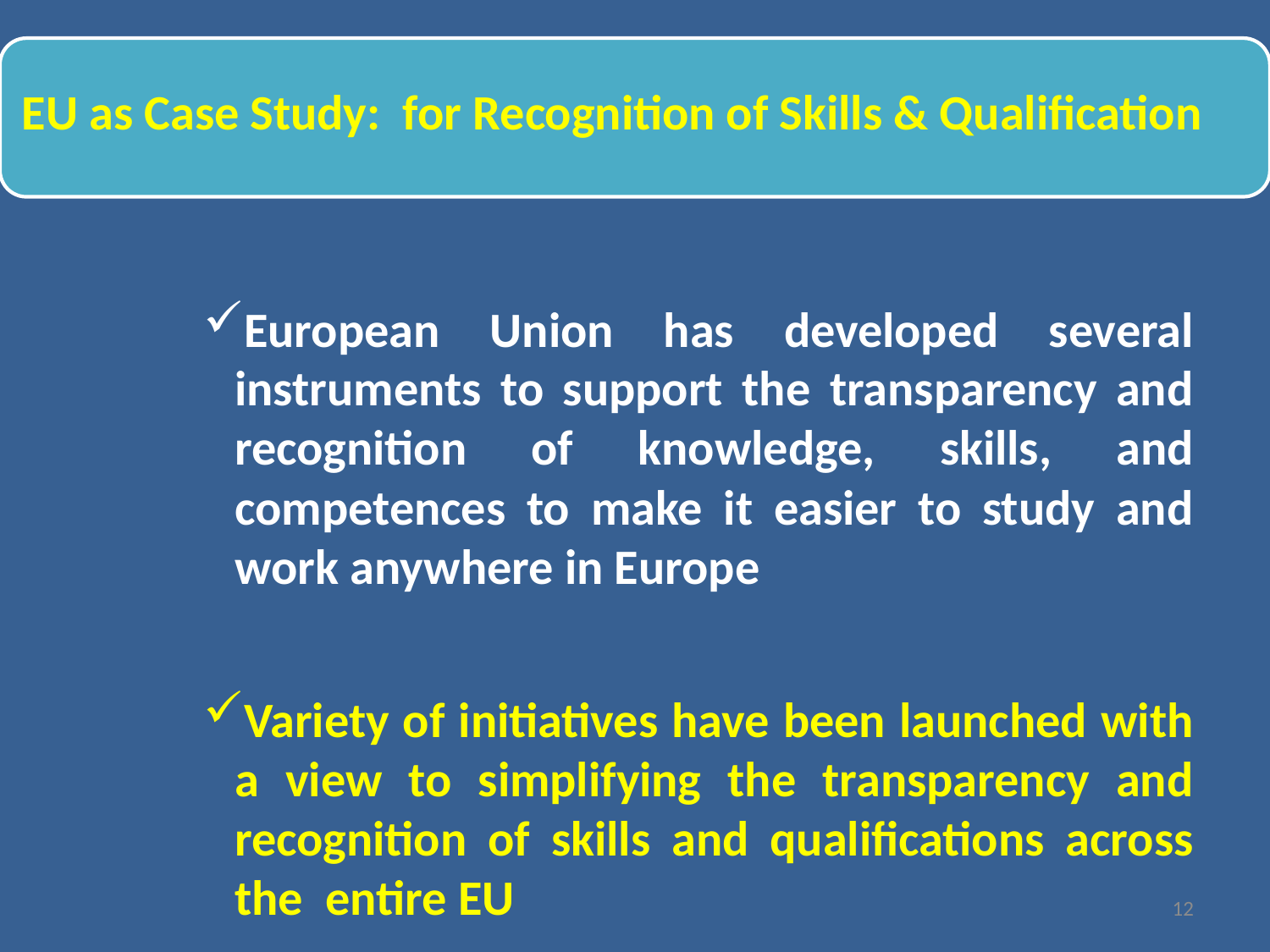

EU as Case Study:  for Recognition of Skills & Qualification

European Union has developed several instruments to support the transparency and recognition of knowledge, skills, and competences to make it easier to study and work anywhere in Europe

Variety of initiatives have been launched with a view to simplifying the transparency and recognition of skills and qualifications across the  entire EU
12